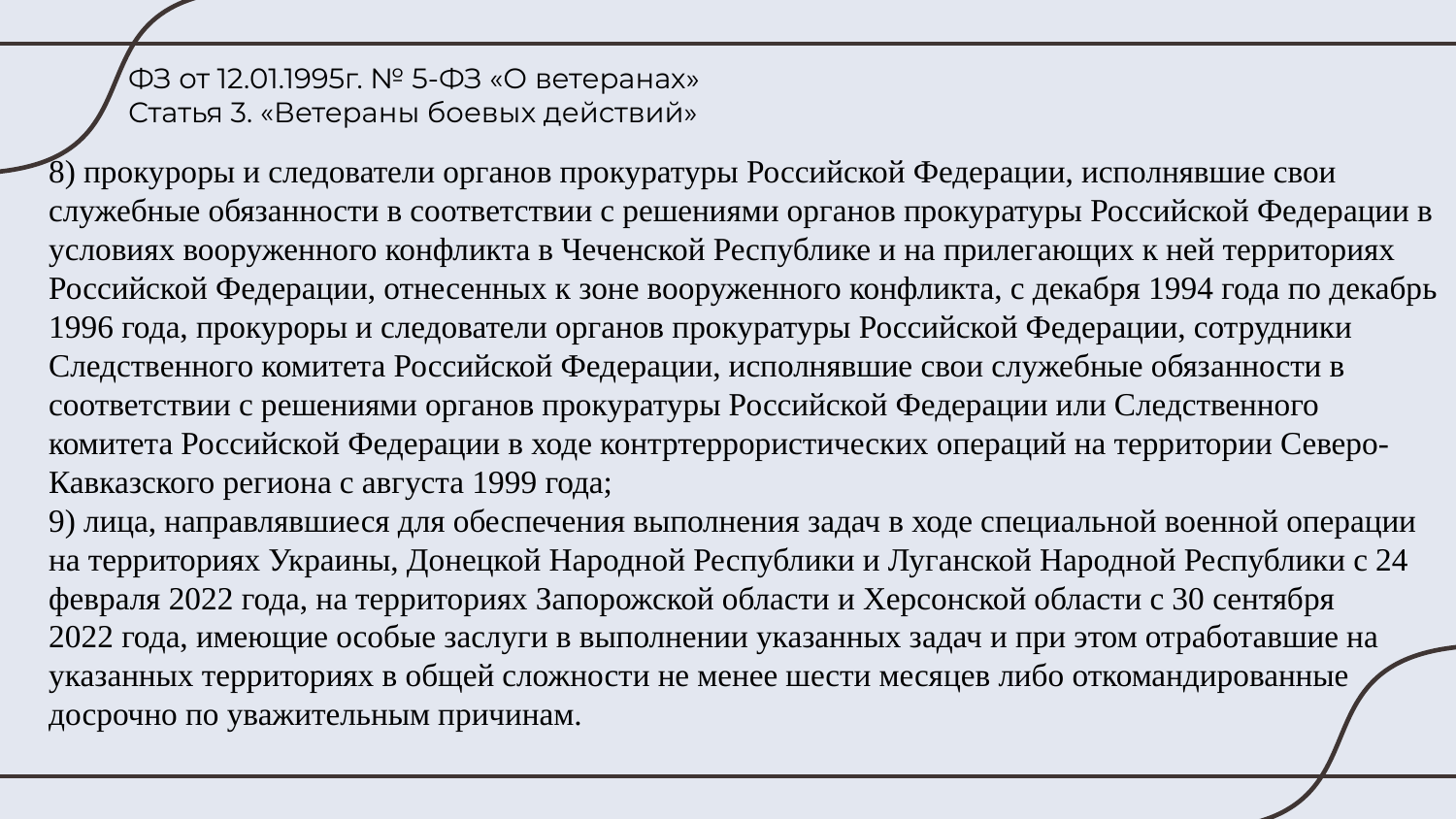

ФЗ от 12.01.1995г. № 5-ФЗ «О ветеранах»
Статья 3. «Ветераны боевых действий»

# 8) прокуроры и следователи органов прокуратуры Российской Федерации, исполнявшие свои служебные обязанности в соответствии с решениями органов прокуратуры Российской Федерации в условиях вооруженного конфликта в Чеченской Республике и на прилегающих к ней территориях Российской Федерации, отнесенных к зоне вооруженного конфликта, с декабря 1994 года по декабрь 1996 года, прокуроры и следователи органов прокуратуры Российской Федерации, сотрудники Следственного комитета Российской Федерации, исполнявшие свои служебные обязанности в соответствии с решениями органов прокуратуры Российской Федерации или Следственного комитета Российской Федерации в ходе контртеррористических операций на территории Северо-Кавказского региона с августа 1999 года; 9) лица, направлявшиеся для обеспечения выполнения задач в ходе специальной военной операции на территориях Украины, Донецкой Народной Республики и Луганской Народной Республики с 24 февраля 2022 года, на территориях Запорожской области и Херсонской области с 30 сентября 2022 года, имеющие особые заслуги в выполнении указанных задач и при этом отработавшие на указанных территориях в общей сложности не менее шести месяцев либо откомандированные досрочно по уважительным причинам.